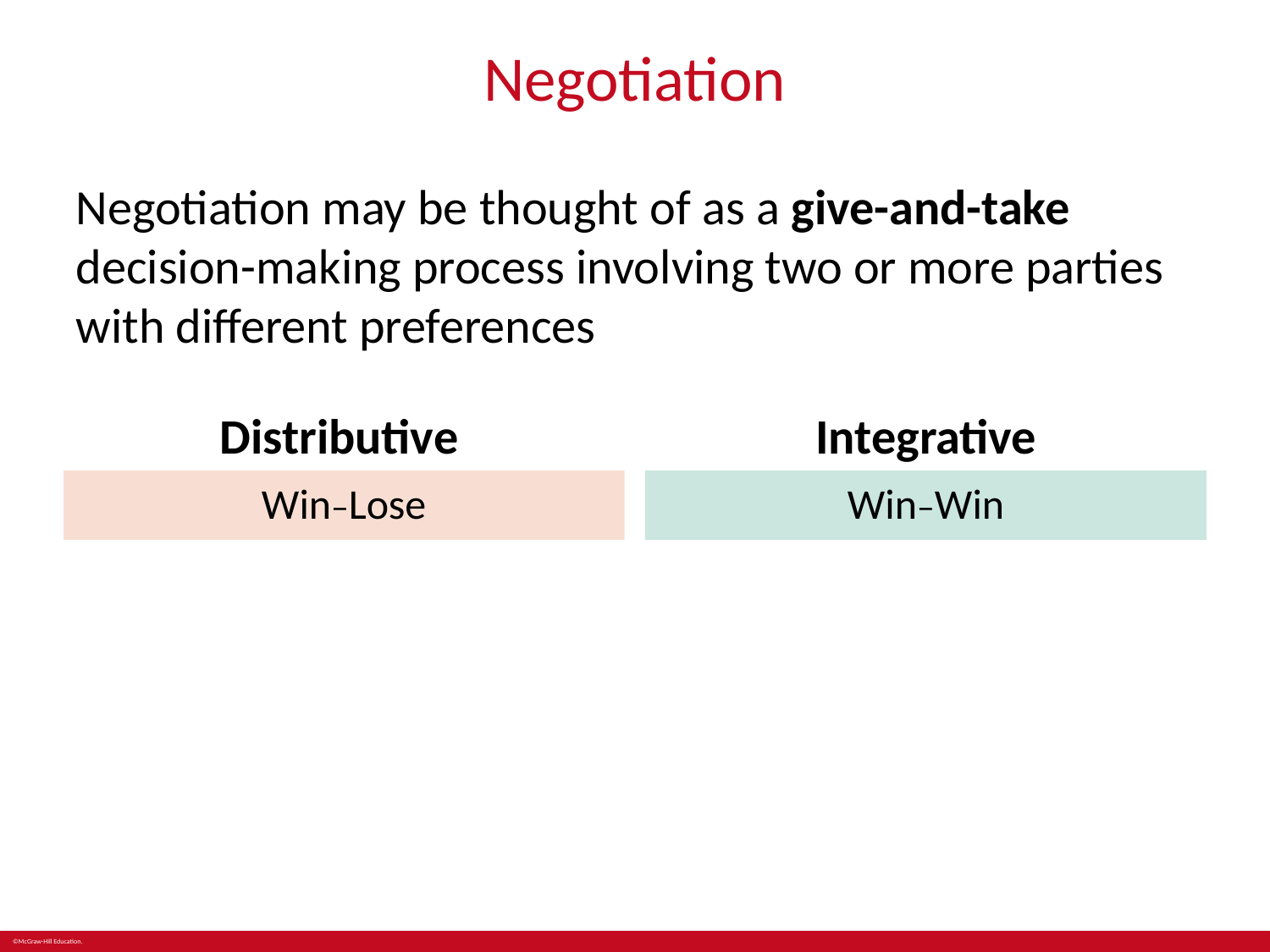

# Negotiation
Negotiation may be thought of as a give-and-take decision-making process involving two or more parties with different preferences

Distributive
Integrative
Win–Lose
Win–Win